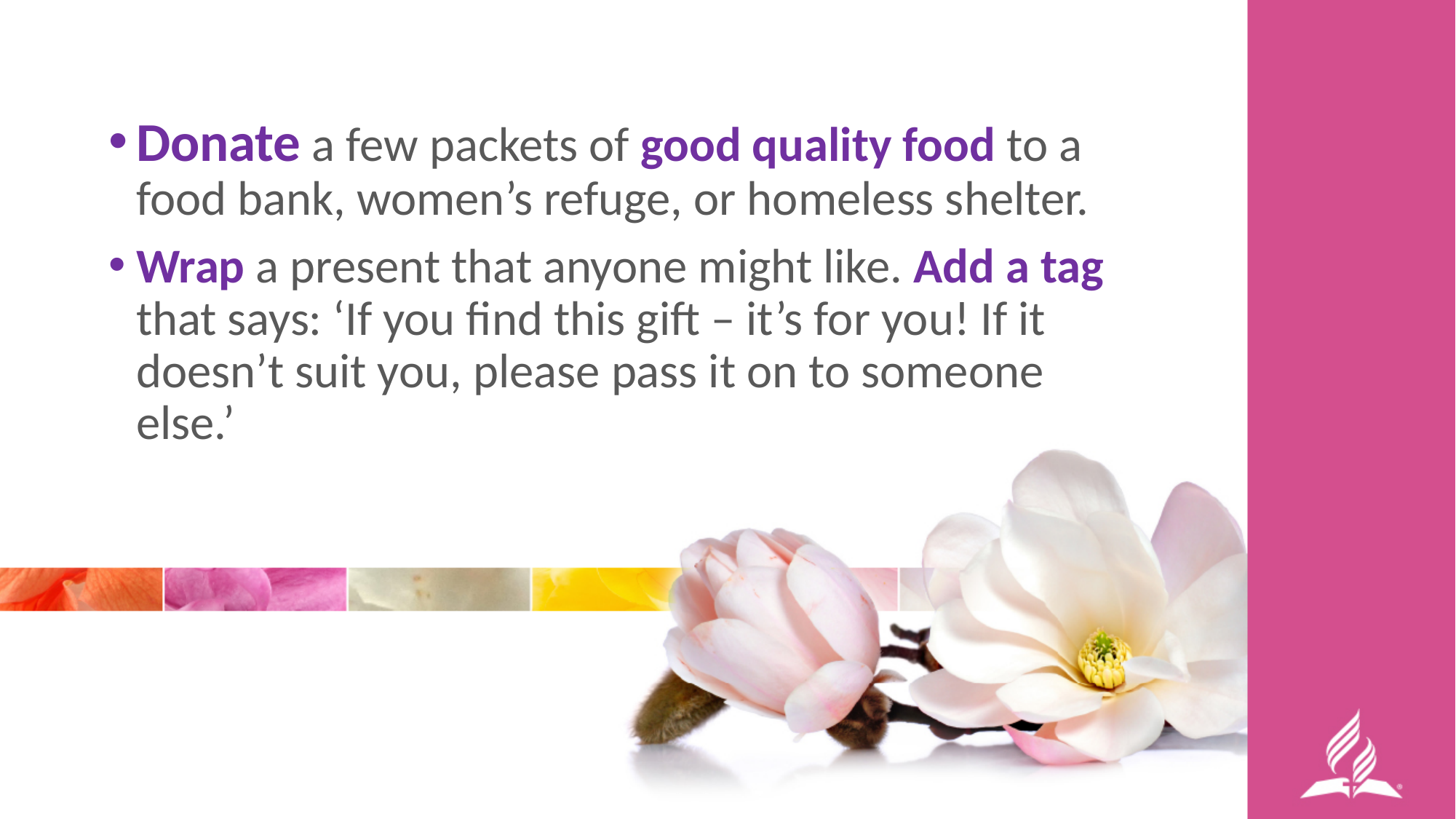

Donate a few packets of good quality food to a food bank, women’s refuge, or homeless shelter.
Wrap a present that anyone might like. Add a tag that says: ‘If you find this gift – it’s for you! If it doesn’t suit you, please pass it on to someone else.’